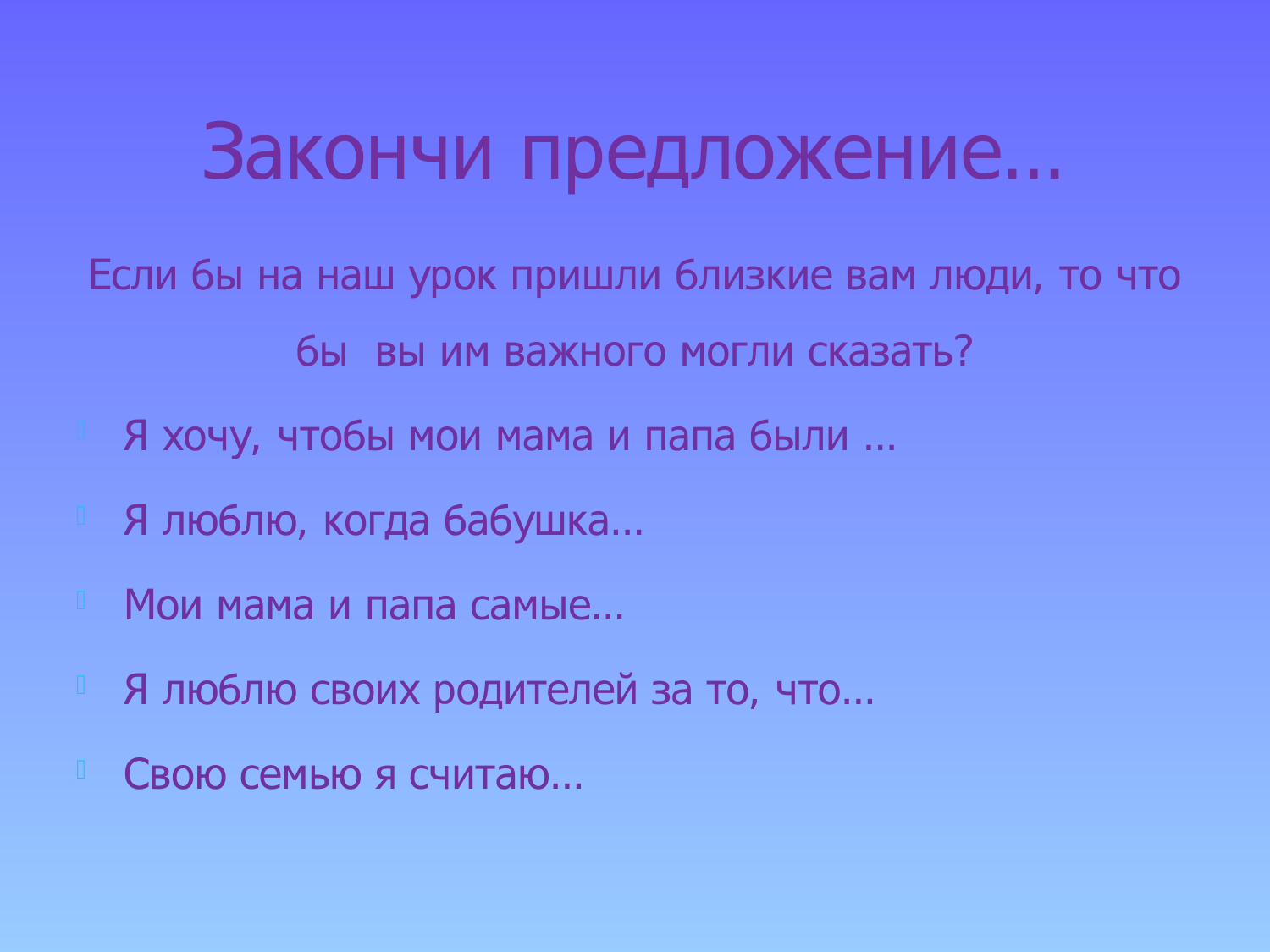

# Закончи предложение…
Если бы на наш урок пришли близкие вам люди, то что бы  вы им важного могли сказать?
Я хочу, чтобы мои мама и папа были …
Я люблю, когда бабушка…
Мои мама и папа самые…
Я люблю своих родителей за то, что…
Свою семью я считаю…